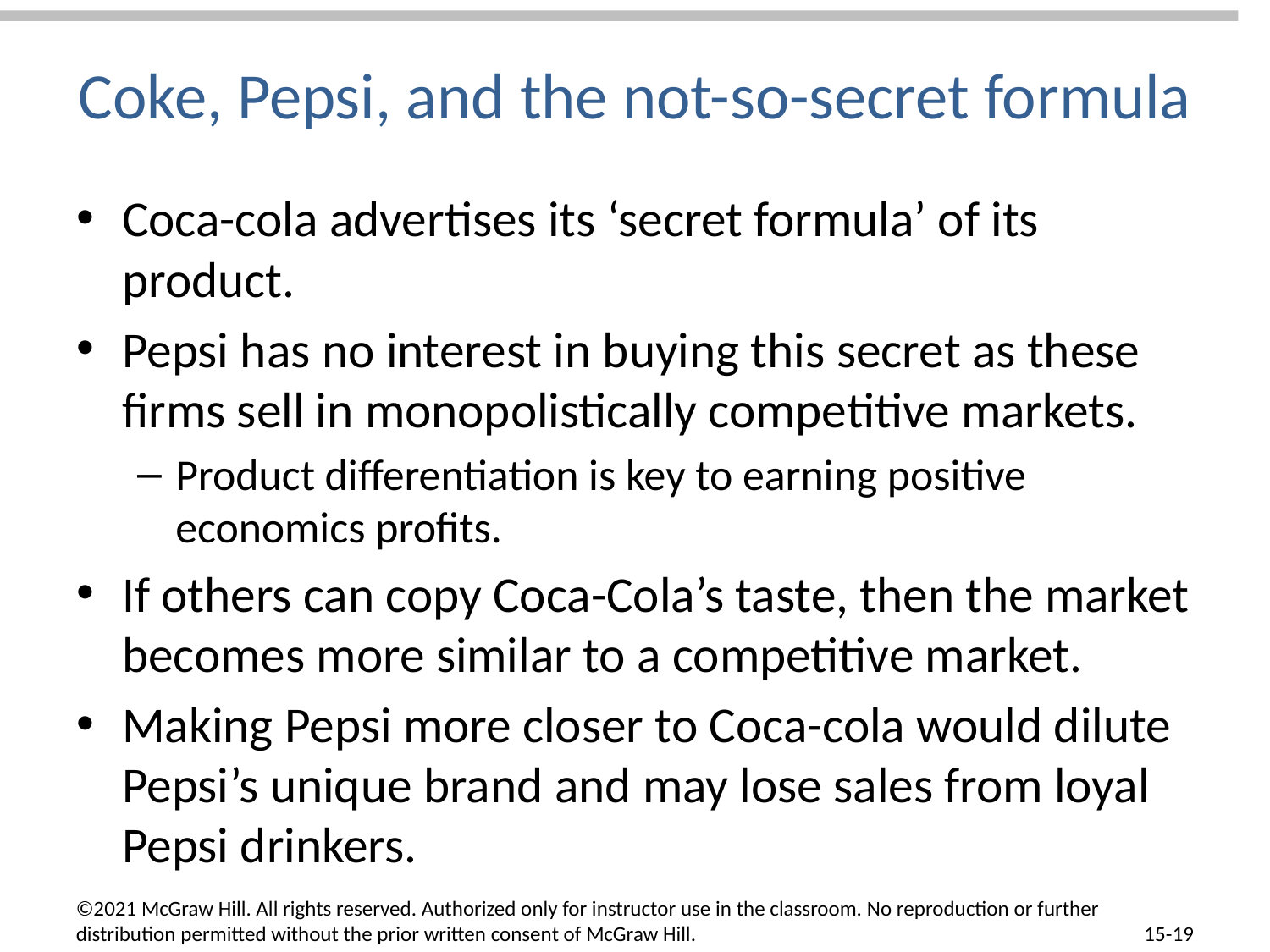

# Coke, Pepsi, and the not-so-secret formula
Coca-cola advertises its ‘secret formula’ of its product.
Pepsi has no interest in buying this secret as these firms sell in monopolistically competitive markets.
Product differentiation is key to earning positive economics profits.
If others can copy Coca-Cola’s taste, then the market becomes more similar to a competitive market.
Making Pepsi more closer to Coca-cola would dilute Pepsi’s unique brand and may lose sales from loyal Pepsi drinkers.